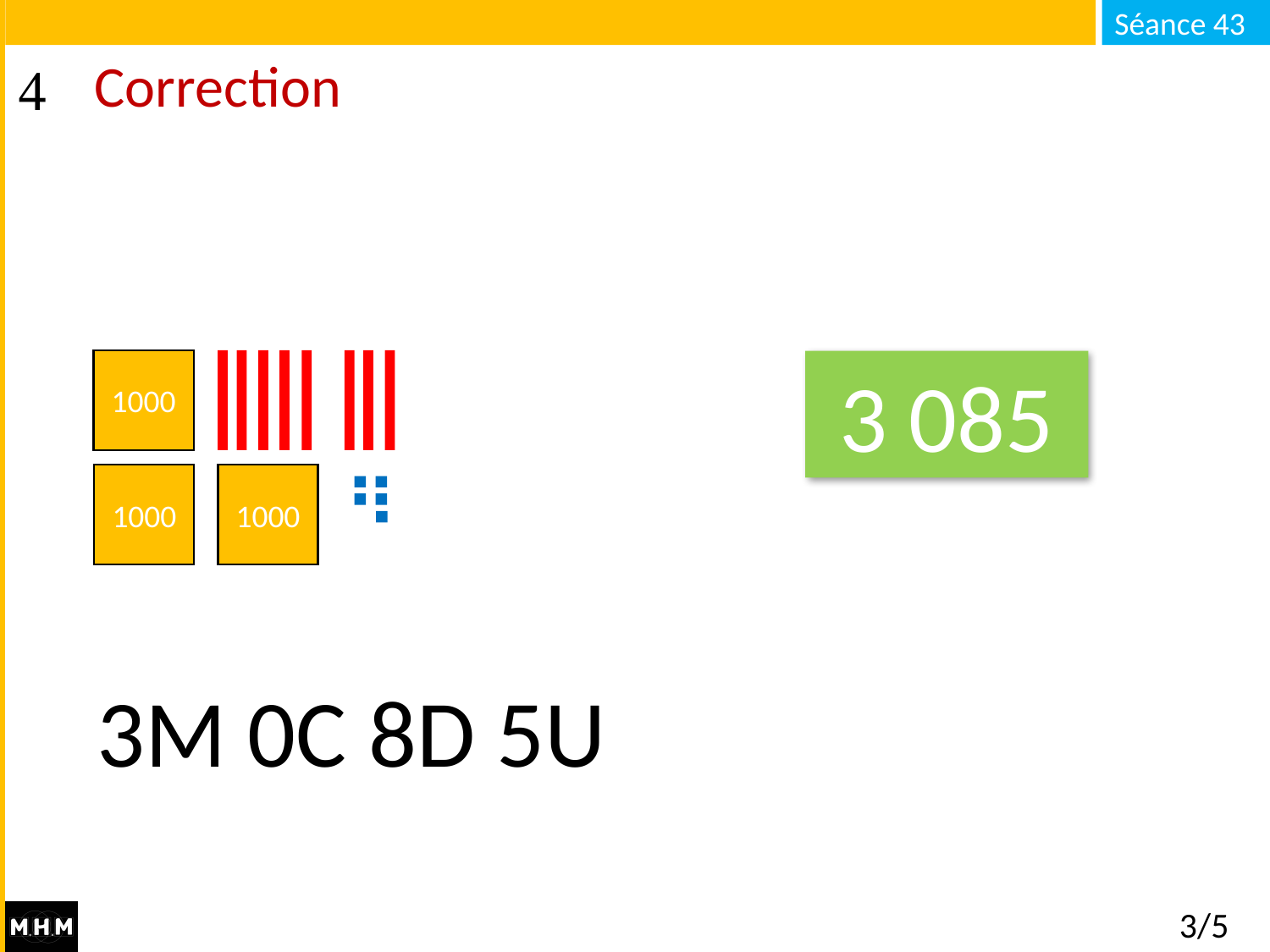

# Correction
1000

3 085
1000
1000

3M 0C 8D 5U
3/5